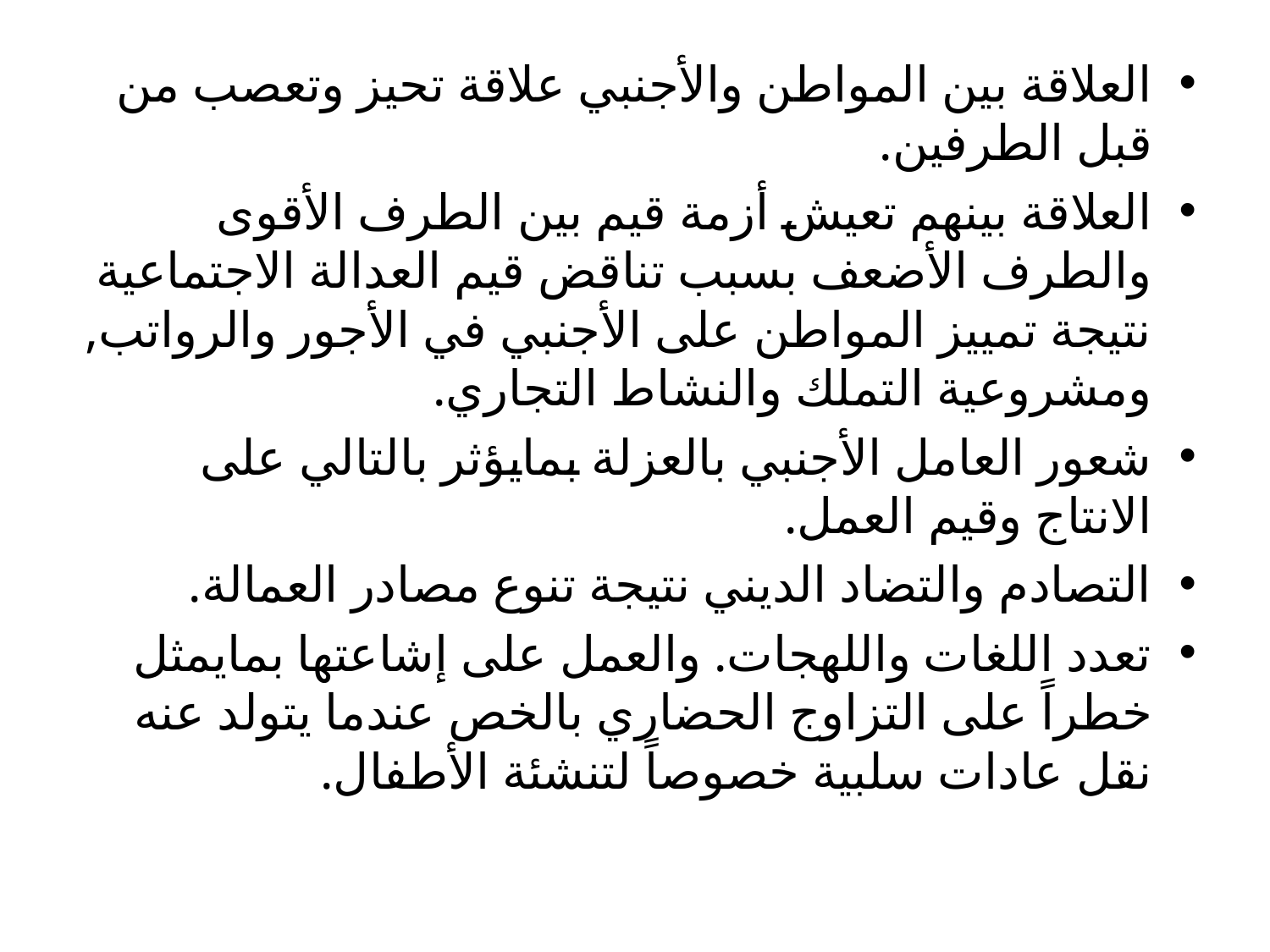

#
العلاقة بين المواطن والأجنبي علاقة تحيز وتعصب من قبل الطرفين.
العلاقة بينهم تعيش أزمة قيم بين الطرف الأقوى والطرف الأضعف بسبب تناقض قيم العدالة الاجتماعية نتيجة تمييز المواطن على الأجنبي في الأجور والرواتب, ومشروعية التملك والنشاط التجاري.
شعور العامل الأجنبي بالعزلة بمايؤثر بالتالي على الانتاج وقيم العمل.
التصادم والتضاد الديني نتيجة تنوع مصادر العمالة.
تعدد اللغات واللهجات. والعمل على إشاعتها بمايمثل خطراً على التزاوج الحضاري بالخص عندما يتولد عنه نقل عادات سلبية خصوصاً لتنشئة الأطفال.